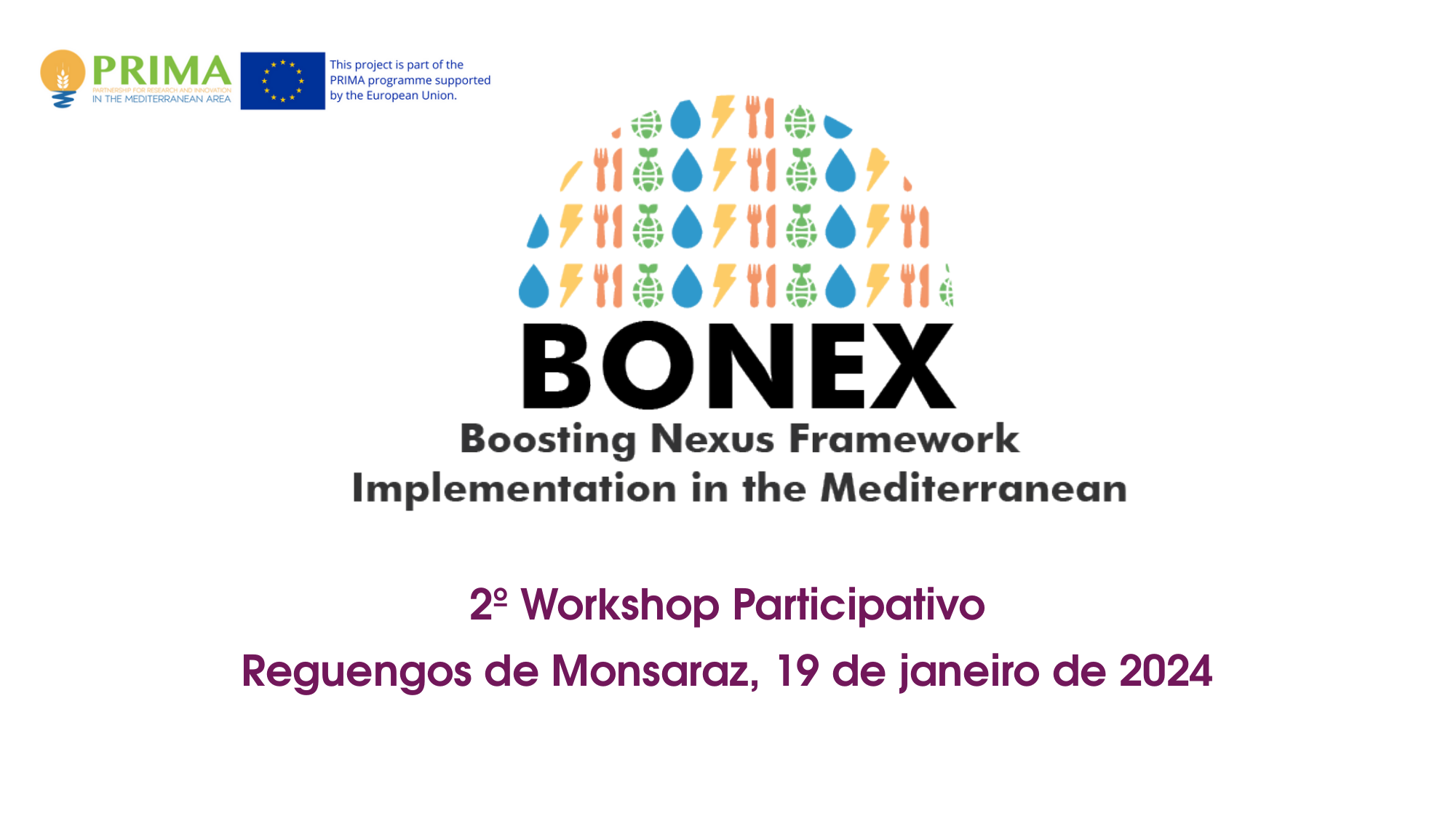

2º Workshop Participativo
Reguengos de Monsaraz, 19 de janeiro de 2024